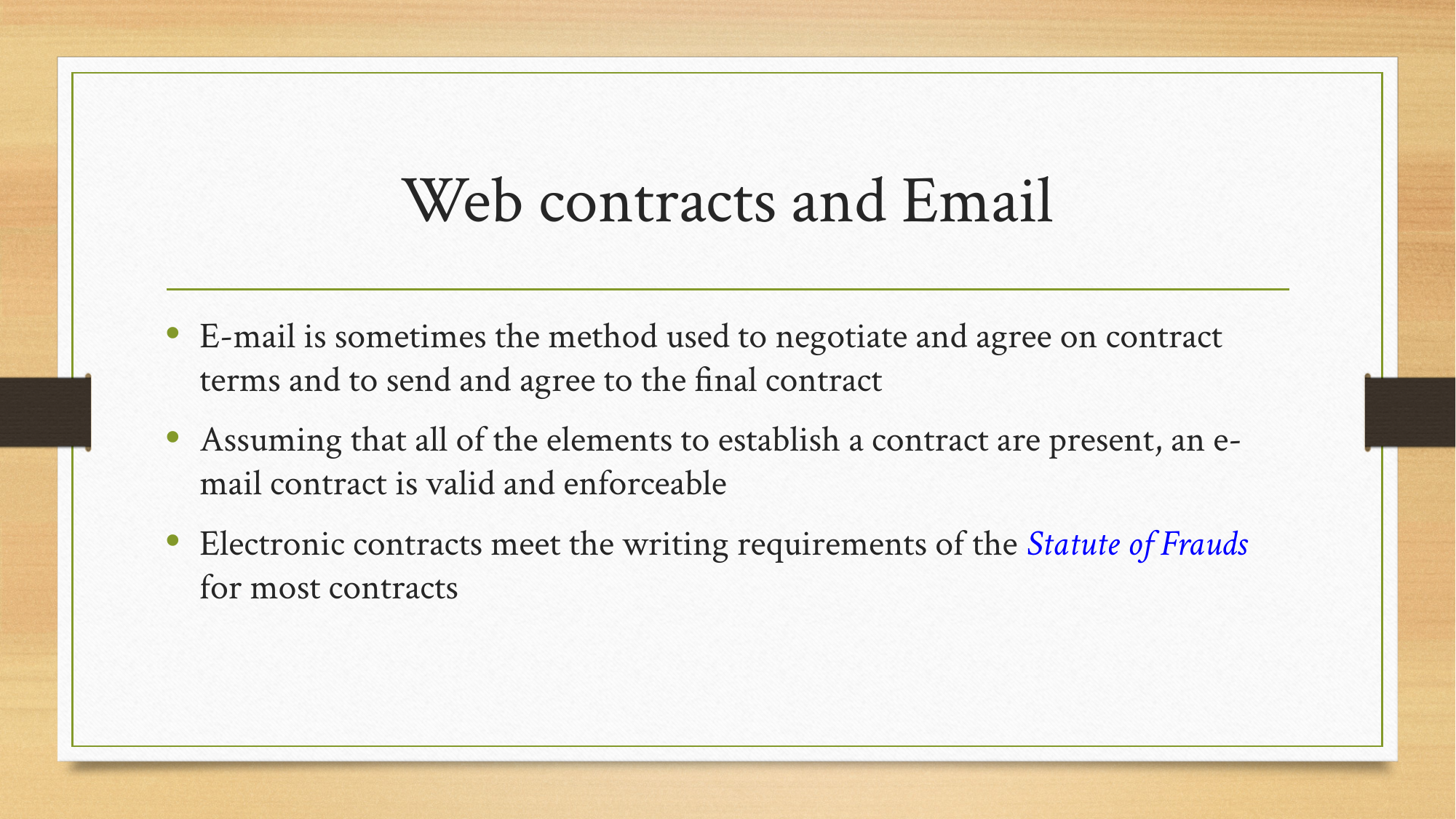

# Web contracts and Email
E-mail is sometimes the method used to negotiate and agree on contract terms and to send and agree to the final contract
Assuming that all of the elements to establish a contract are present, an e-mail contract is valid and enforceable
Electronic contracts meet the writing requirements of the Statute of Frauds for most contracts